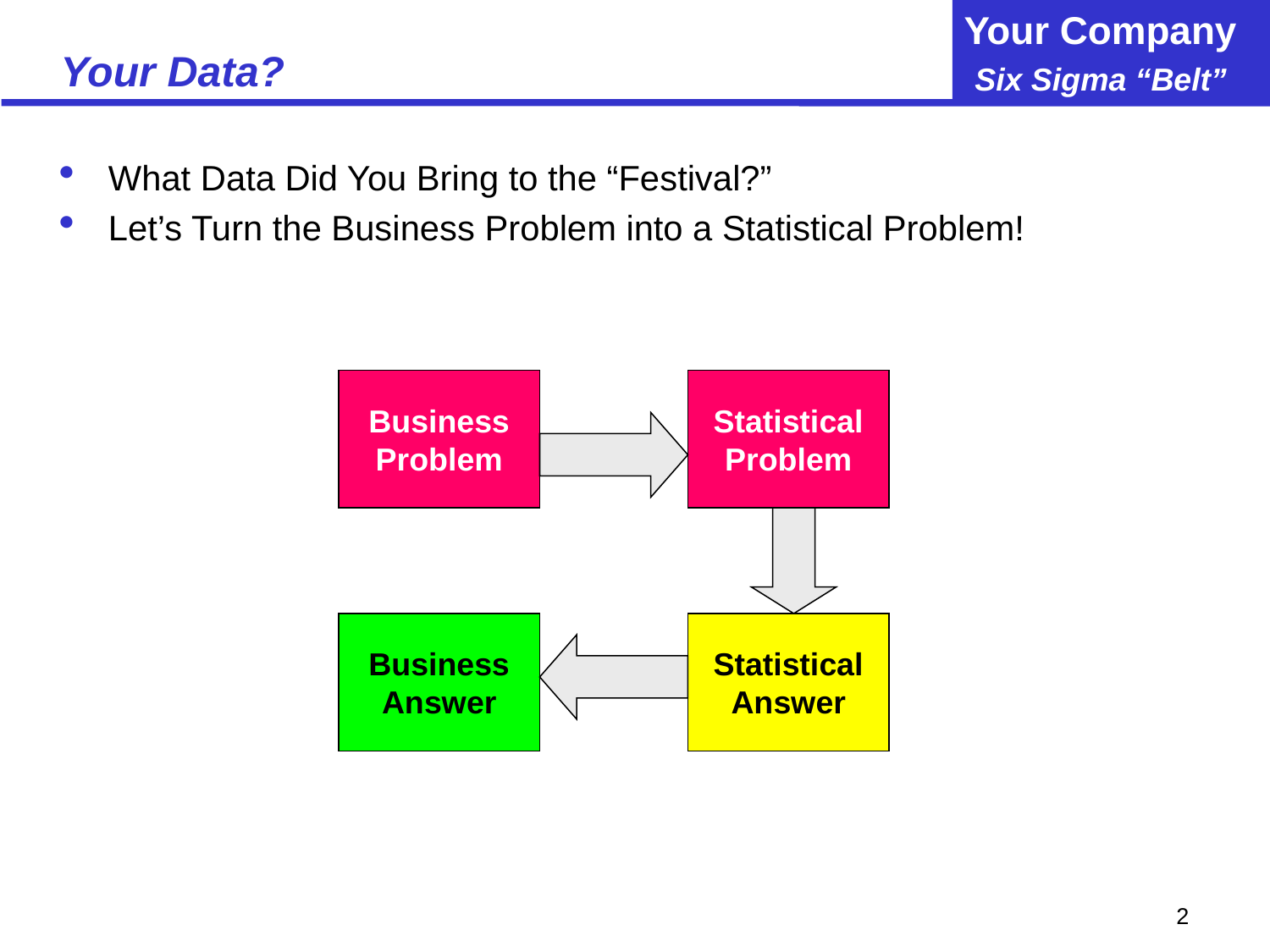

# Your Data?
What Data Did You Bring to the “Festival?”
Let’s Turn the Business Problem into a Statistical Problem!
Business
Problem
Statistical
Problem

Business
Answer
Statistical
Answer